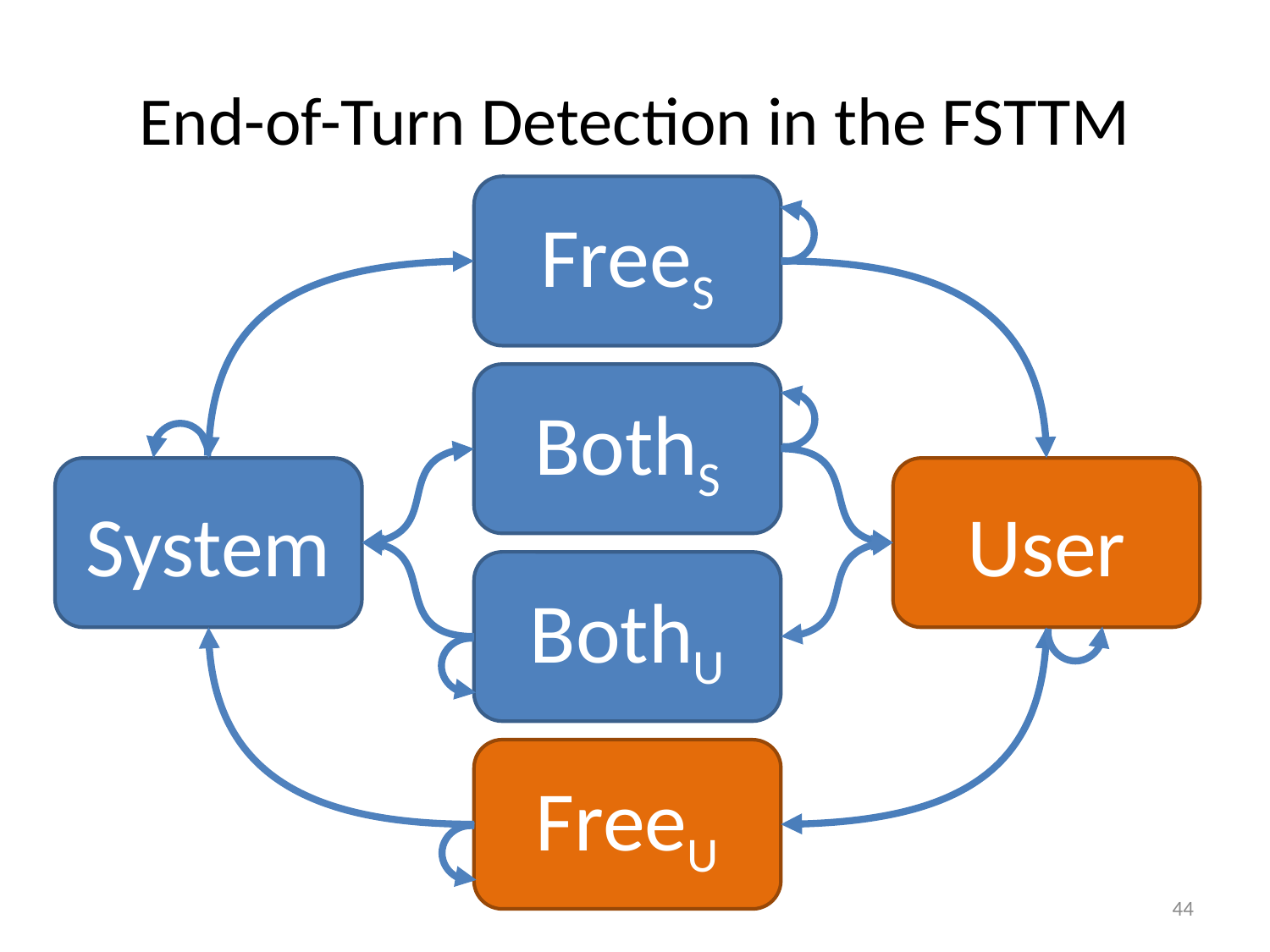

# End-of-Turn Detection in the FSTTM
FreeS

BothS

System
User
BothU

FreeU

44